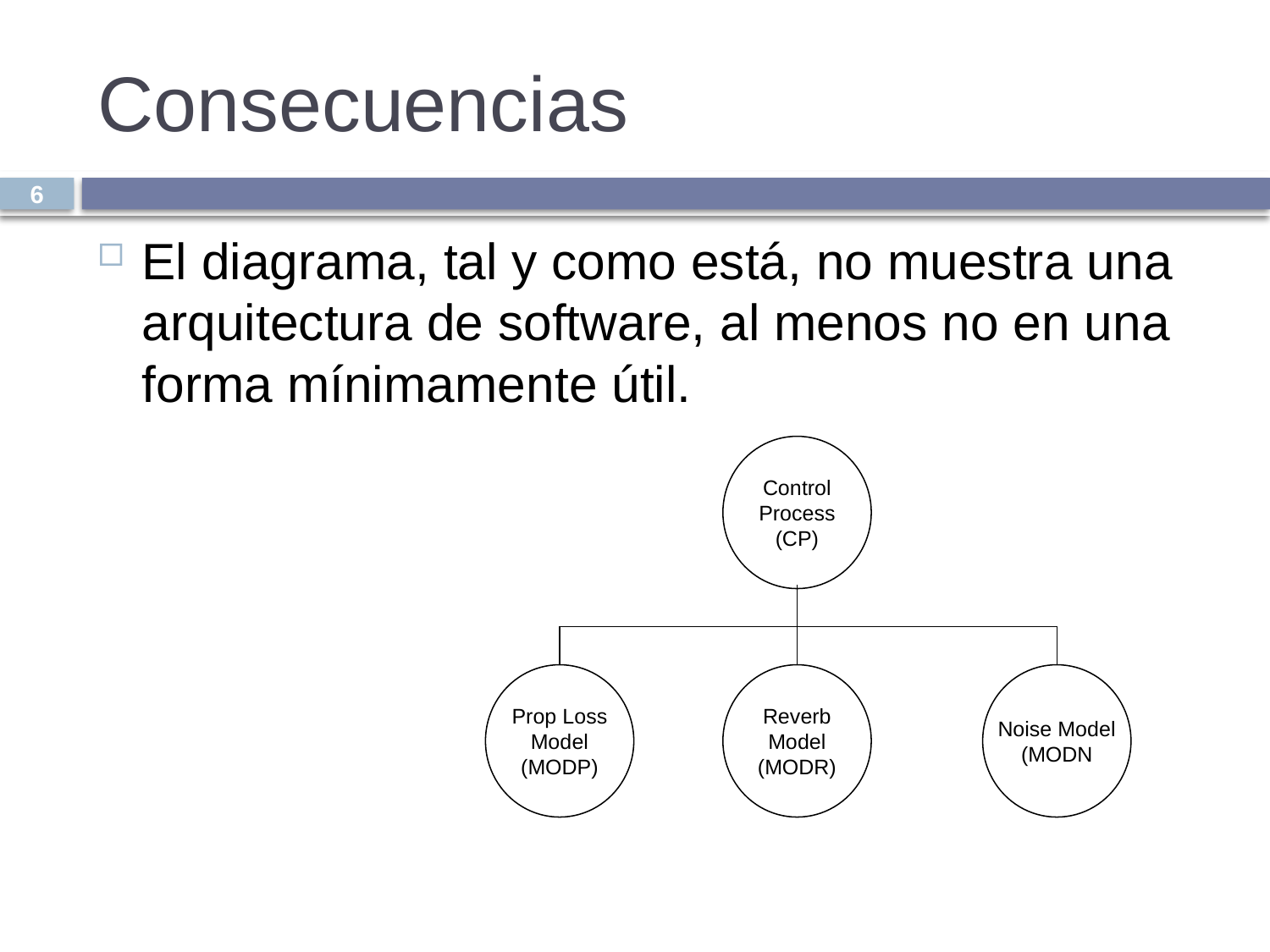

# Consecuencias
6
El diagrama, tal y como está, no muestra una arquitectura de software, al menos no en una forma mínimamente útil.
Control
Process
(CP)
Prop Loss
Model
(MODP)
Reverb
Model
(MODR)
Noise Model
(MODN